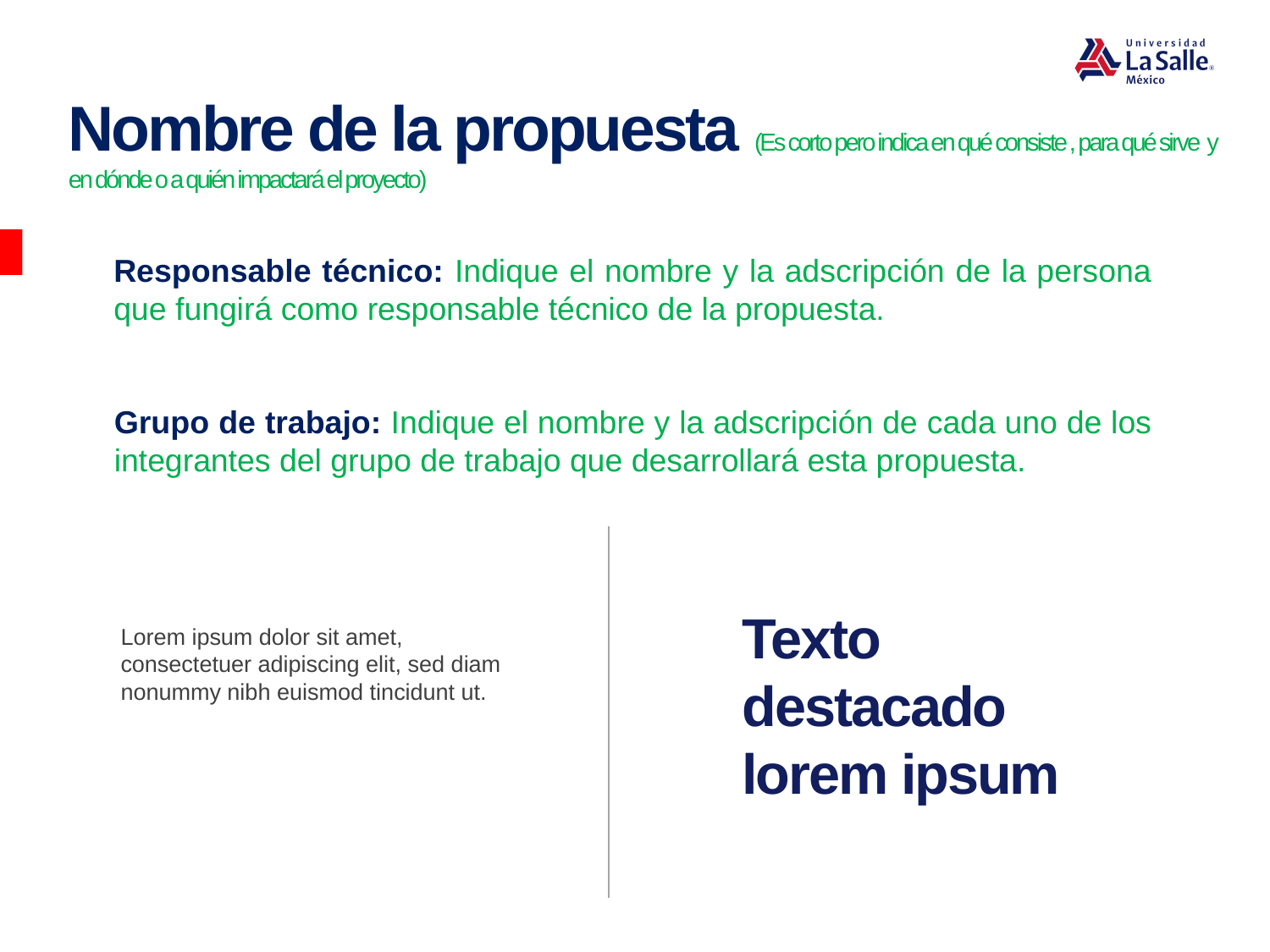

Nombre de la propuesta (Es corto pero indica en qué consiste , para qué sirve  y en dónde o a quién impactará el proyecto)

Responsable técnico: Indique el nombre y la adscripción de la persona que fungirá como responsable técnico de la propuesta.
Grupo de trabajo: Indique el nombre y la adscripción de cada uno de los integrantes del grupo de trabajo que desarrollará esta propuesta.
Texto destacado
lorem ipsum
Lorem ipsum dolor sit amet, consectetuer adipiscing elit, sed diam nonummy nibh euismod tincidunt ut.